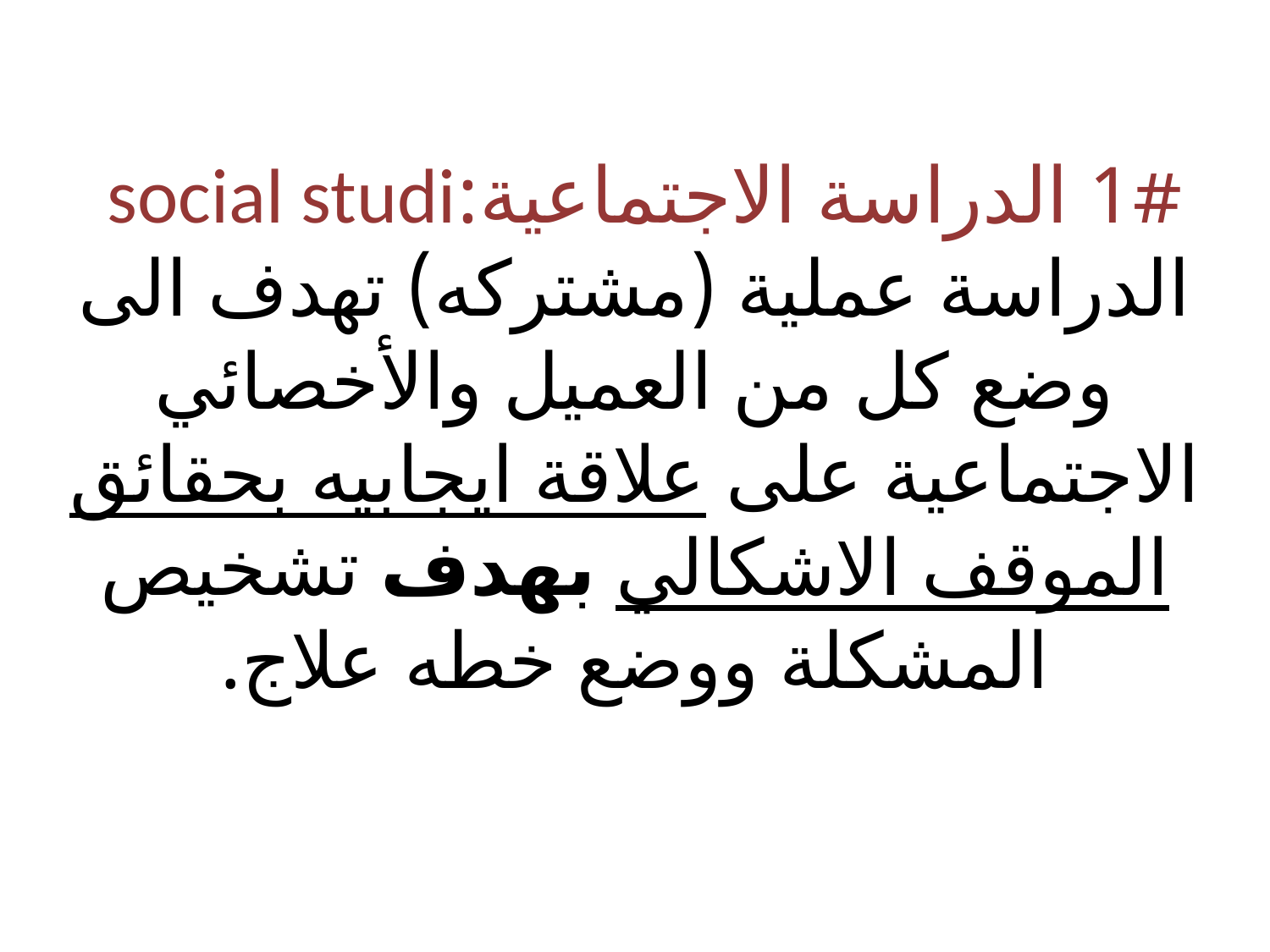

# 1# الدراسة الاجتماعية:social studi الدراسة عملية (مشتركه) تهدف الى وضع كل من العميل والأخصائي الاجتماعية على علاقة ايجابيه بحقائق الموقف الاشكالي بهدف تشخيص المشكلة ووضع خطه علاج.